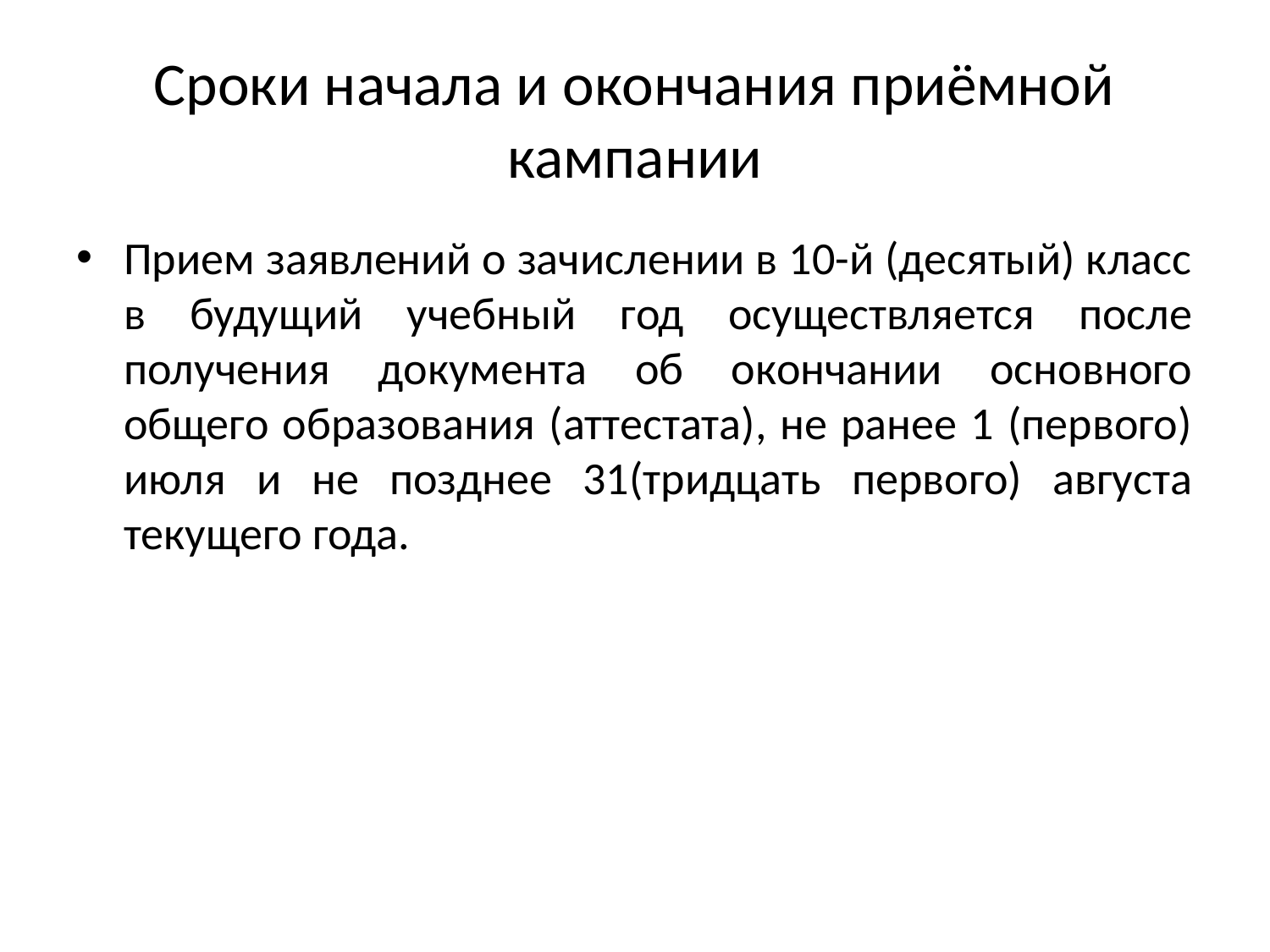

# Сроки начала и окончания приёмной кампании
Прием заявлений о зачислении в 10-й (десятый) класс в будущий учебный год осуществляется после получения документа об окончании основного общего образования (аттестата), не ранее 1 (первого) июля и не позднее 31(тридцать первого) августа текущего года.